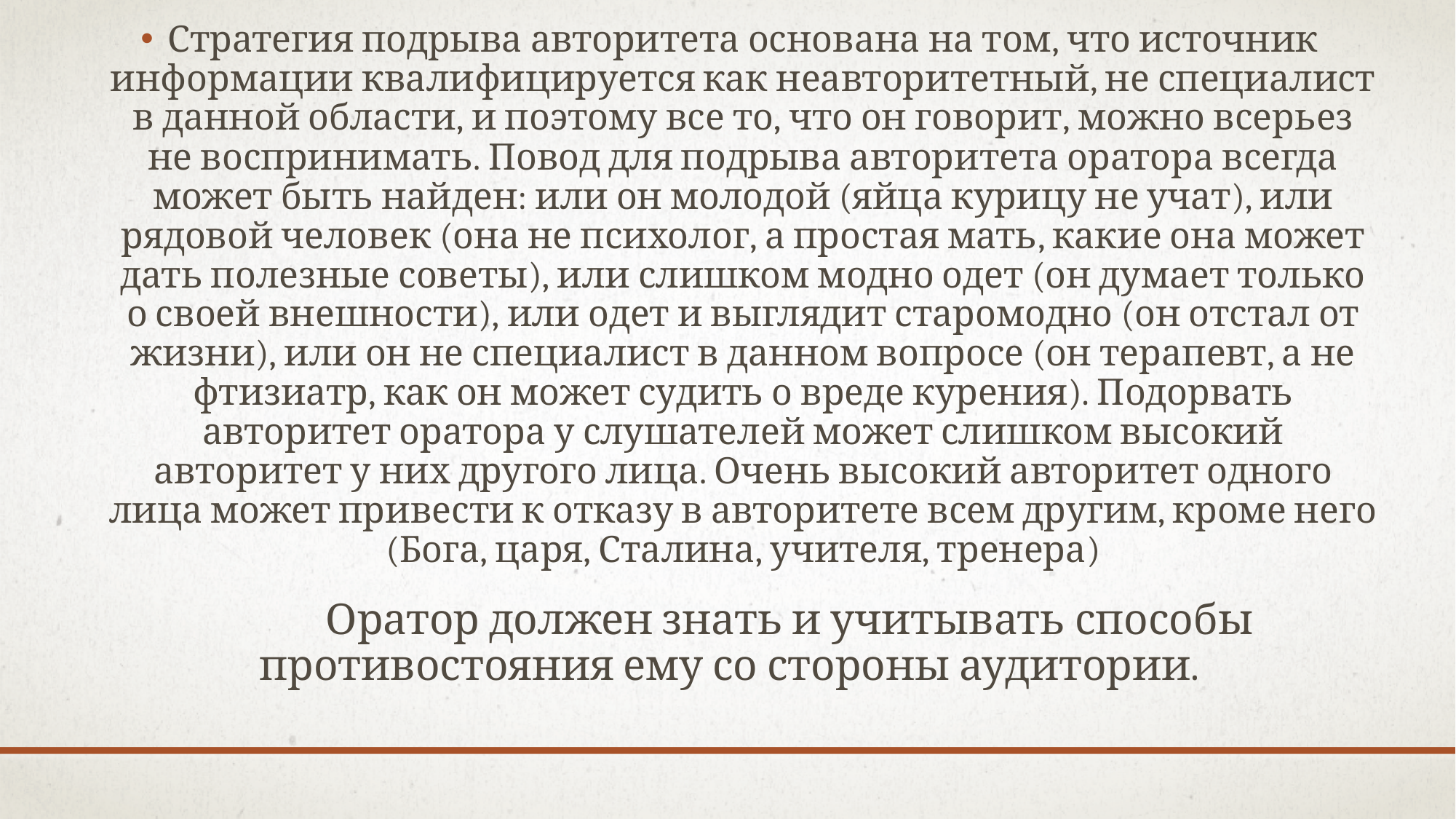

Стратегия подрыва авторитета основана на том, что источник информации квалифицируется как неавторитетный, не специалист в данной области, и поэтому все то, что он говорит, можно всерьез не воспринимать. Повод для подрыва авторитета оратора всегда может быть найден: или он молодой (яйца курицу не учат), или рядовой человек (она не психолог, а простая мать, какие она может дать полезные советы), или слишком модно одет (он думает только о своей внешности), или одет и выглядит старомодно (он отстал от жизни), или он не специалист в данном вопросе (он терапевт, а не фтизиатр, как он может судить о вреде курения). Подорвать авторитет оратора у слушателей может слишком высокий авторитет у них другого лица. Очень высокий авторитет одного лица может привести к отказу в авторитете всем другим, кроме него (Бога, царя, Сталина, учителя, тренера)
               Оратор должен знать и учитывать способы противостояния ему со стороны аудитории.